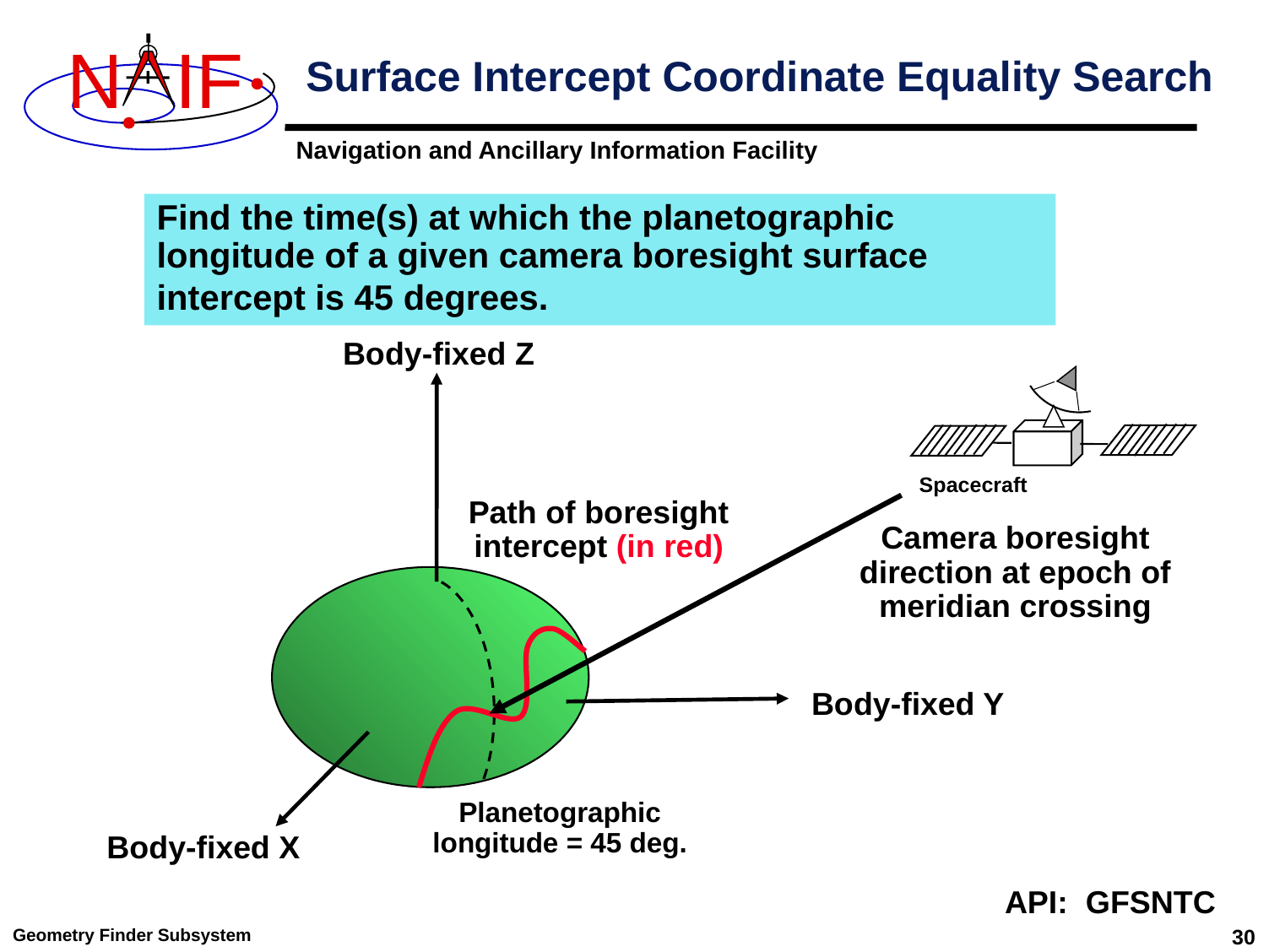

# Surface Intercept Coordinate Equality Search
Find the time(s) at which the planetographic longitude of a given camera boresight surface intercept is 45 degrees.
Body-fixed Z

Spacecraft
Path of boresight intercept (in red)

Camera boresight direction at epoch of meridian crossing

Body-fixed Y

Planetographic longitude = 45 deg.
Body-fixed X
API:  GFSNTC
Geometry Finder Subsystem
30